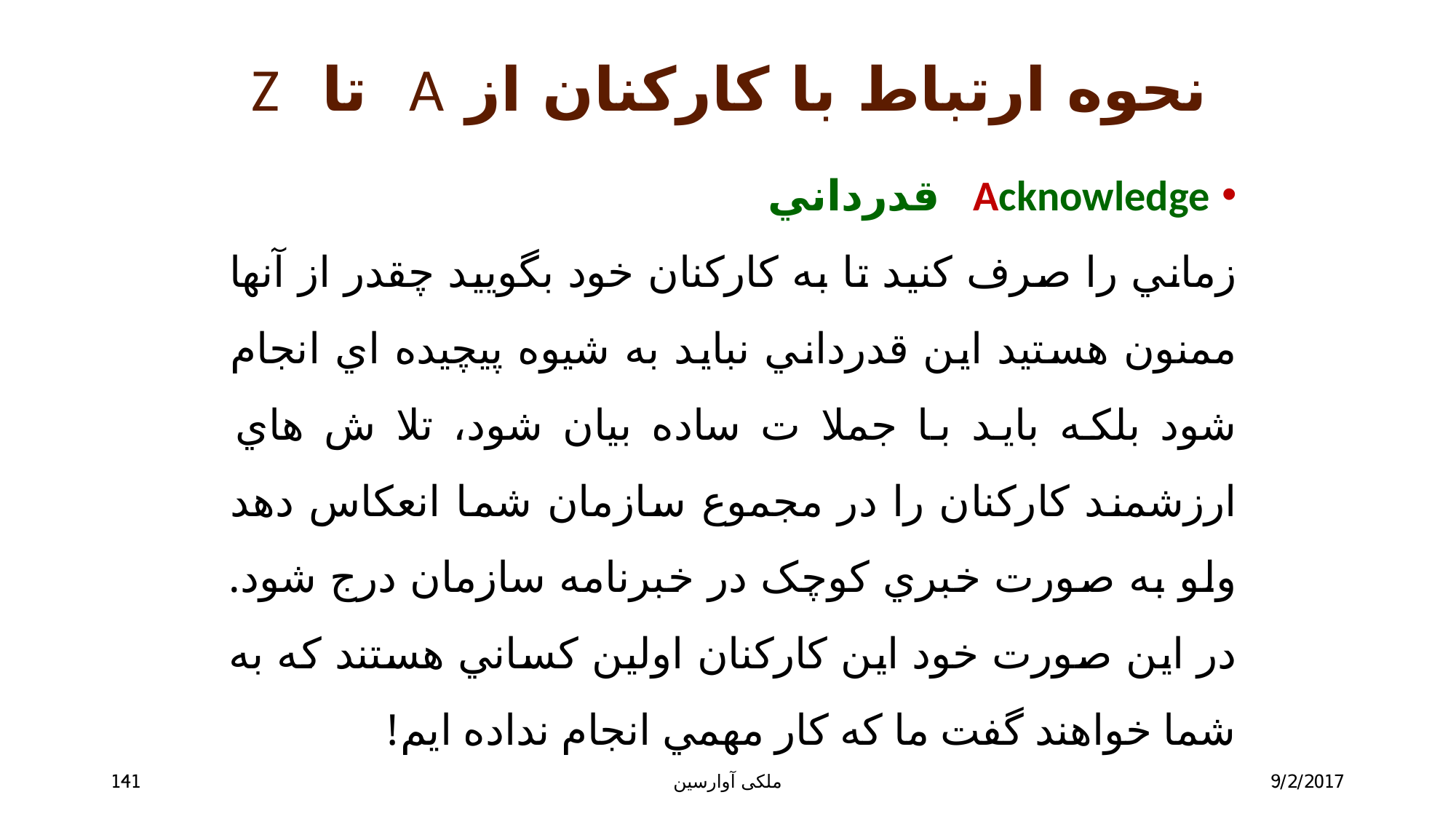

# نحوه ارتباط با کارکنان از A  تا  Z
Acknowledge   قدرداني
زماني را صرف کنيد تا به کارکنان خود بگوييد چقدر از آنها ممنون هستيد اين قدرداني نبايد به شيوه پيچيده اي انجام شود بلکه بايد با جملا ت ساده بيان شود، تلا ش هاي ارزشمند کارکنان را در مجموع سازمان شما انعکاس دهد ولو به صورت خبري کوچک در خبرنامه سازمان درج شود. در اين صورت خود اين کارکنان اولين کساني هستند که به شما خواهند گفت ما که کار مهمي انجام نداده ايم!

141
ملکی آوارسین
9/2/2017